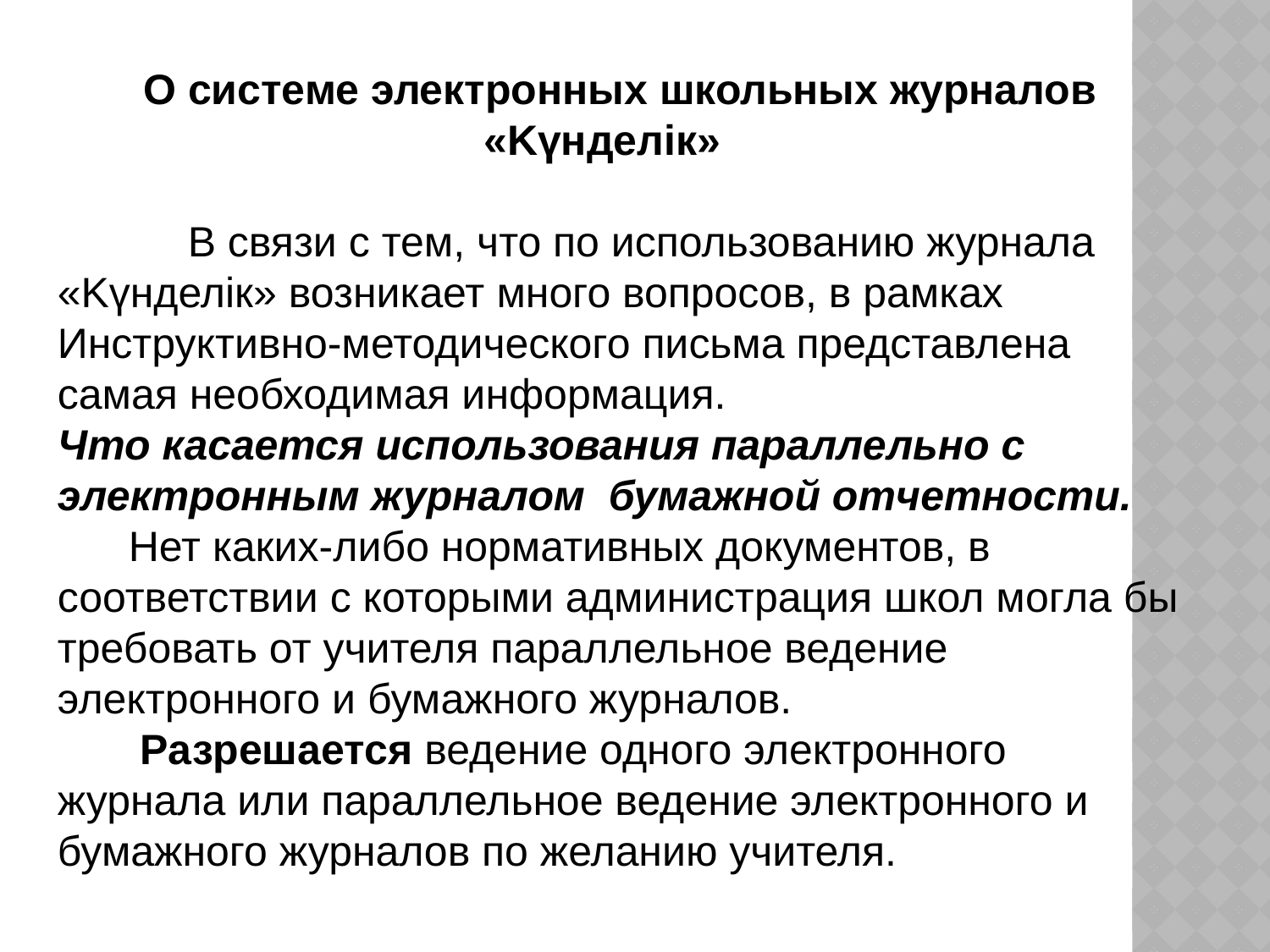

О системе электронных школьных журналов «Kүнделік»
                                                                                                          В связи с тем, что по использованию журнала «Kүнделік» возникает много вопросов, в рамках Инструктивно-методического письма представлена самая необходимая информация.
Что касается использования параллельно с электронным журналом  бумажной отчетности.
      Нет каких-либо нормативных документов, в соответствии с которыми администрация школ могла бы требовать от учителя параллельное ведение электронного и бумажного журналов.
       Разрешается ведение одного электронного журнала или параллельное ведение электронного и бумажного журналов по желанию учителя.